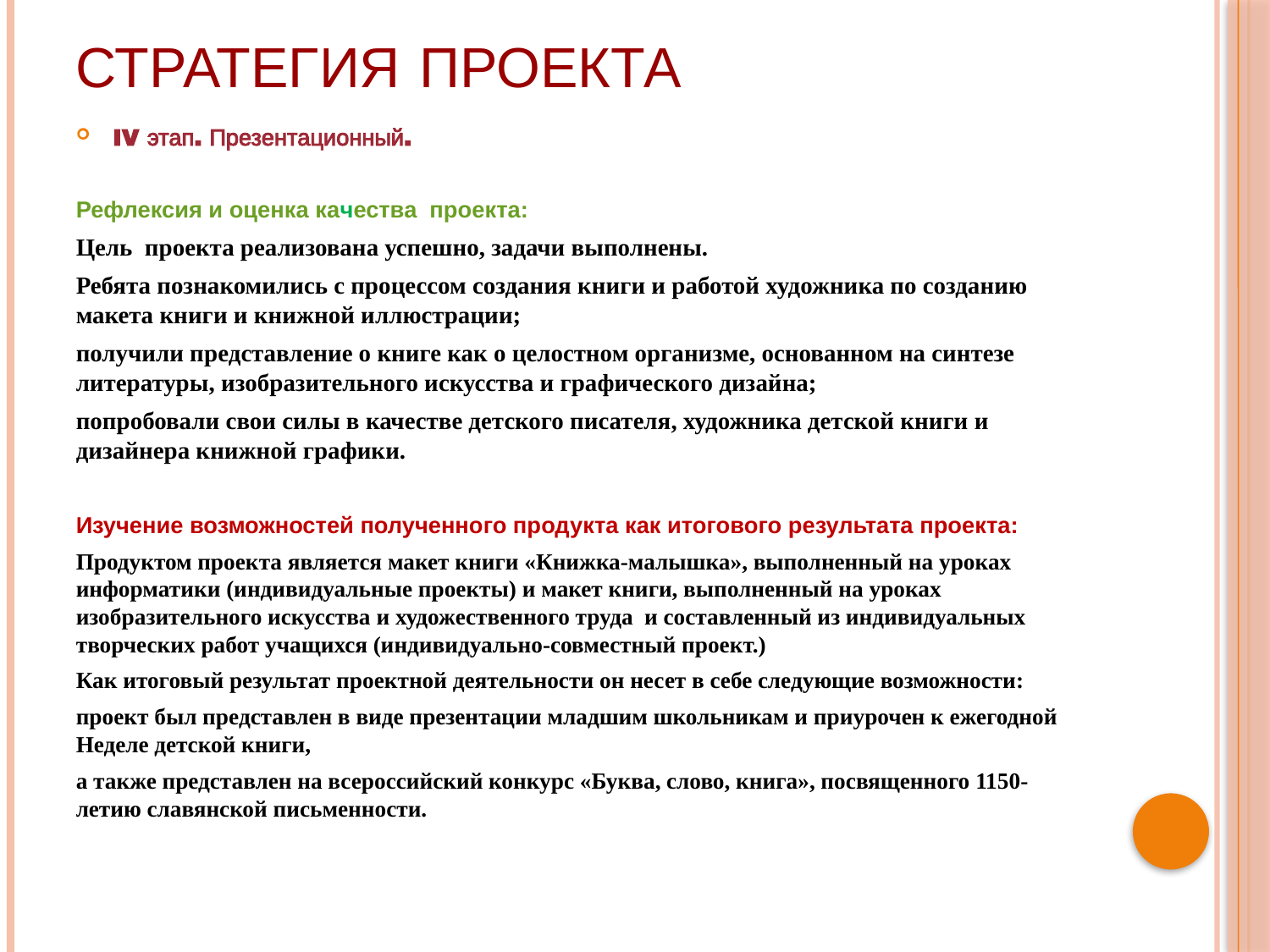

# Стратегия проекта
IV этап. Презентационный.

Рефлексия и оценка качества  проекта:
Цель  проекта реализована успешно, задачи выполнены.
Ребята познакомились с процессом создания книги и работой художника по созданию макета книги и книжной иллюстрации;
получили представление о книге как о целостном организме, основанном на синтезе литературы, изобразительного искусства и графического дизайна;
попробовали свои силы в качестве детского писателя, художника детской книги и дизайнера книжной графики.

Изучение возможностей полученного продукта как итогового результата проекта:
Продуктом проекта является макет книги «Книжка-малышка», выполненный на уроках информатики (индивидуальные проекты) и макет книги, выполненный на уроках изобразительного искусства и художественного труда  и составленный из индивидуальных творческих работ учащихся (индивидуально-совместный проект.)
Как итоговый результат проектной деятельности он несет в себе следующие возможности:
проект был представлен в виде презентации младшим школьникам и приурочен к ежегодной Неделе детской книги,
а также представлен на всероссийский конкурс «Буква, слово, книга», посвященного 1150- летию славянской письменности.